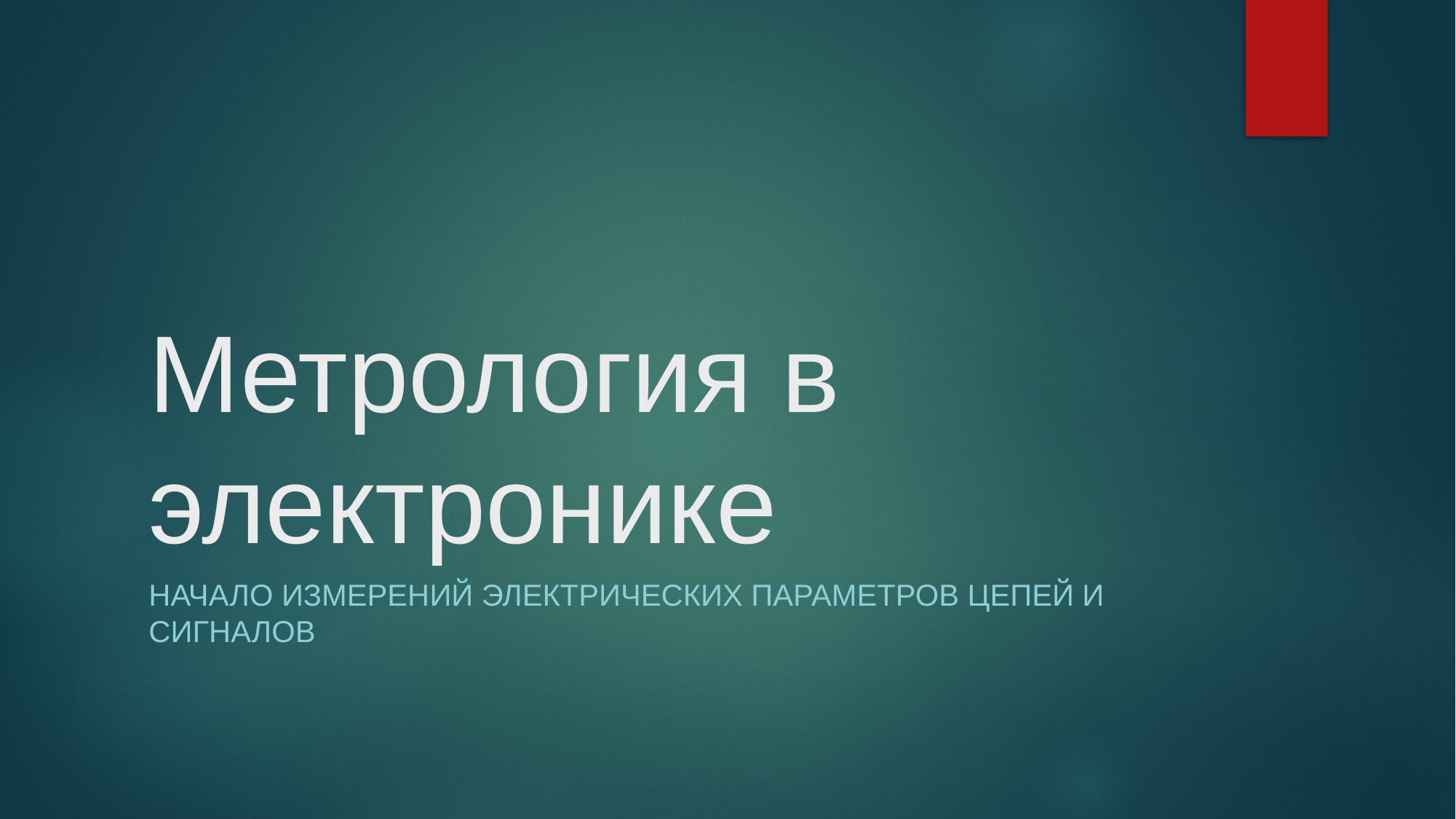

# Метрология в электронике
Начало измерений электрических параметров цепей и сигналов